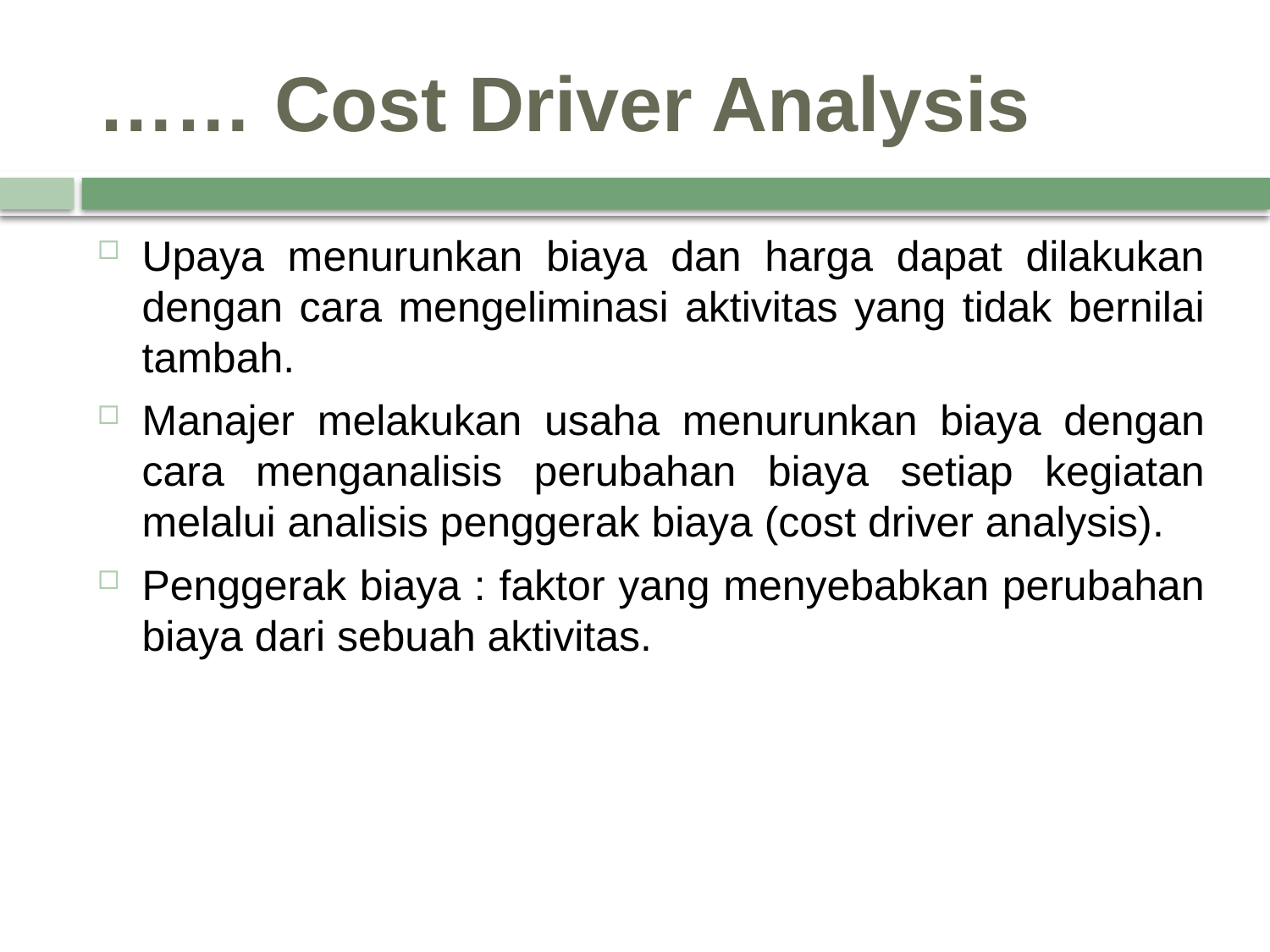

# …… Cost Driver Analysis
Upaya menurunkan biaya dan harga dapat dilakukan dengan cara mengeliminasi aktivitas yang tidak bernilai tambah.
Manajer melakukan usaha menurunkan biaya dengan cara menganalisis perubahan biaya setiap kegiatan melalui analisis penggerak biaya (cost driver analysis).
Penggerak biaya : faktor yang menyebabkan perubahan biaya dari sebuah aktivitas.